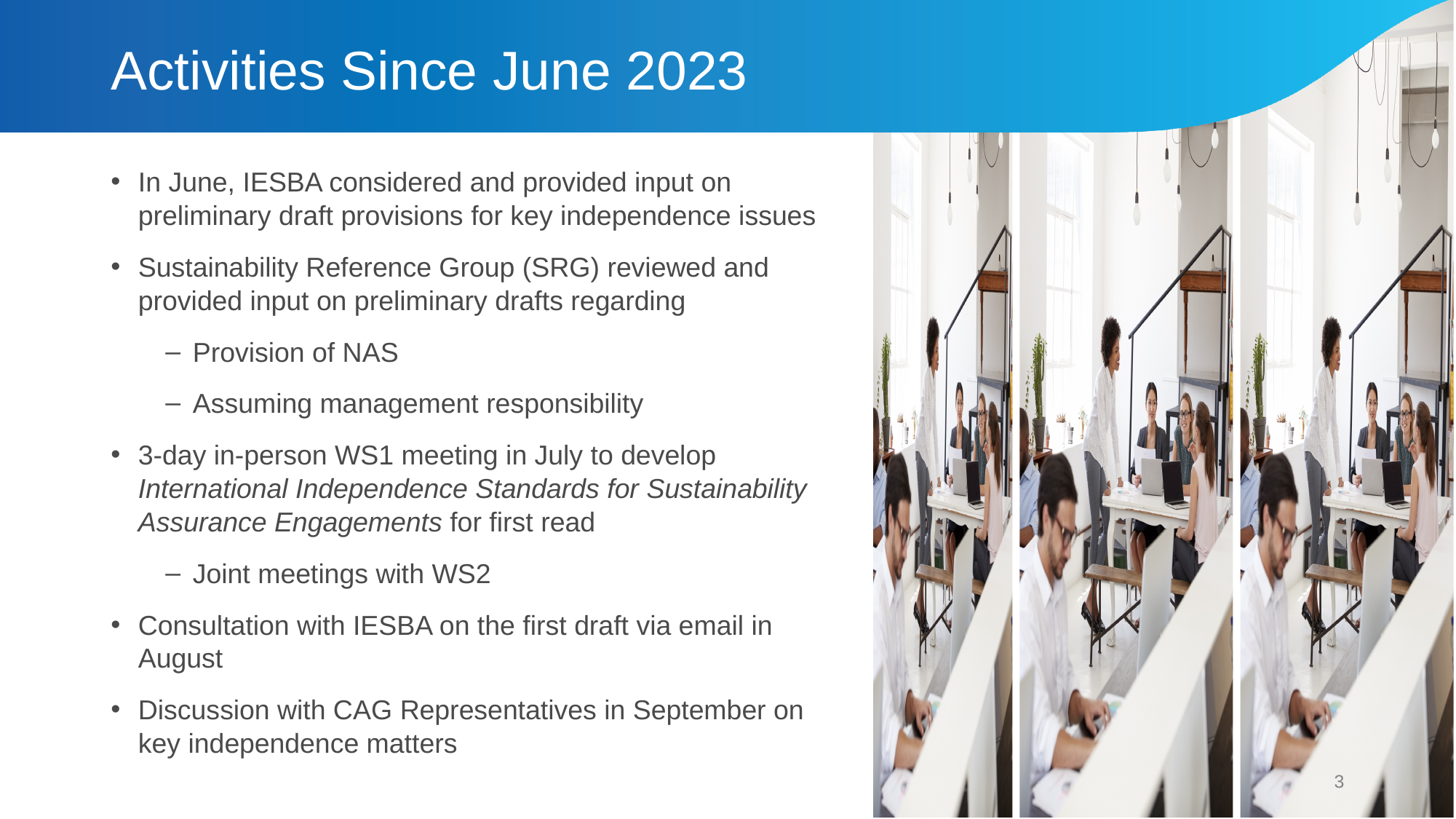

# Activities Since June 2023
In June, IESBA considered and provided input on preliminary draft provisions for key independence issues
Sustainability Reference Group (SRG) reviewed and provided input on preliminary drafts regarding
Provision of NAS
Assuming management responsibility
3-day in-person WS1 meeting in July to develop International Independence Standards for Sustainability Assurance Engagements for first read
Joint meetings with WS2
Consultation with IESBA on the first draft via email in August
Discussion with CAG Representatives in September on key independence matters

3